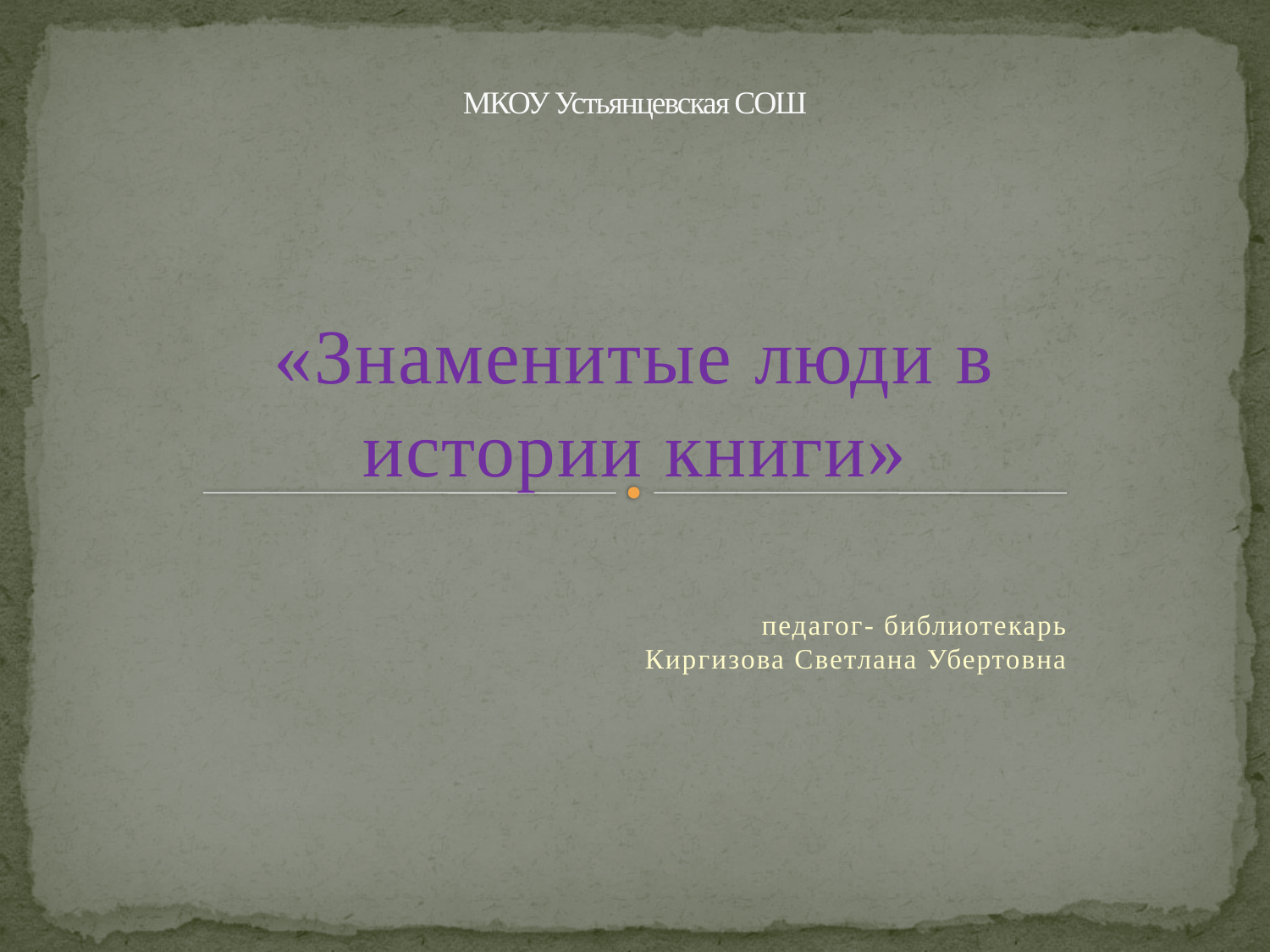

# МКОУ Устьянцевская СОШ

«Знаменитые люди в истории книги»

педагог- библиотекарь
Киргизова Светлана Убертовна